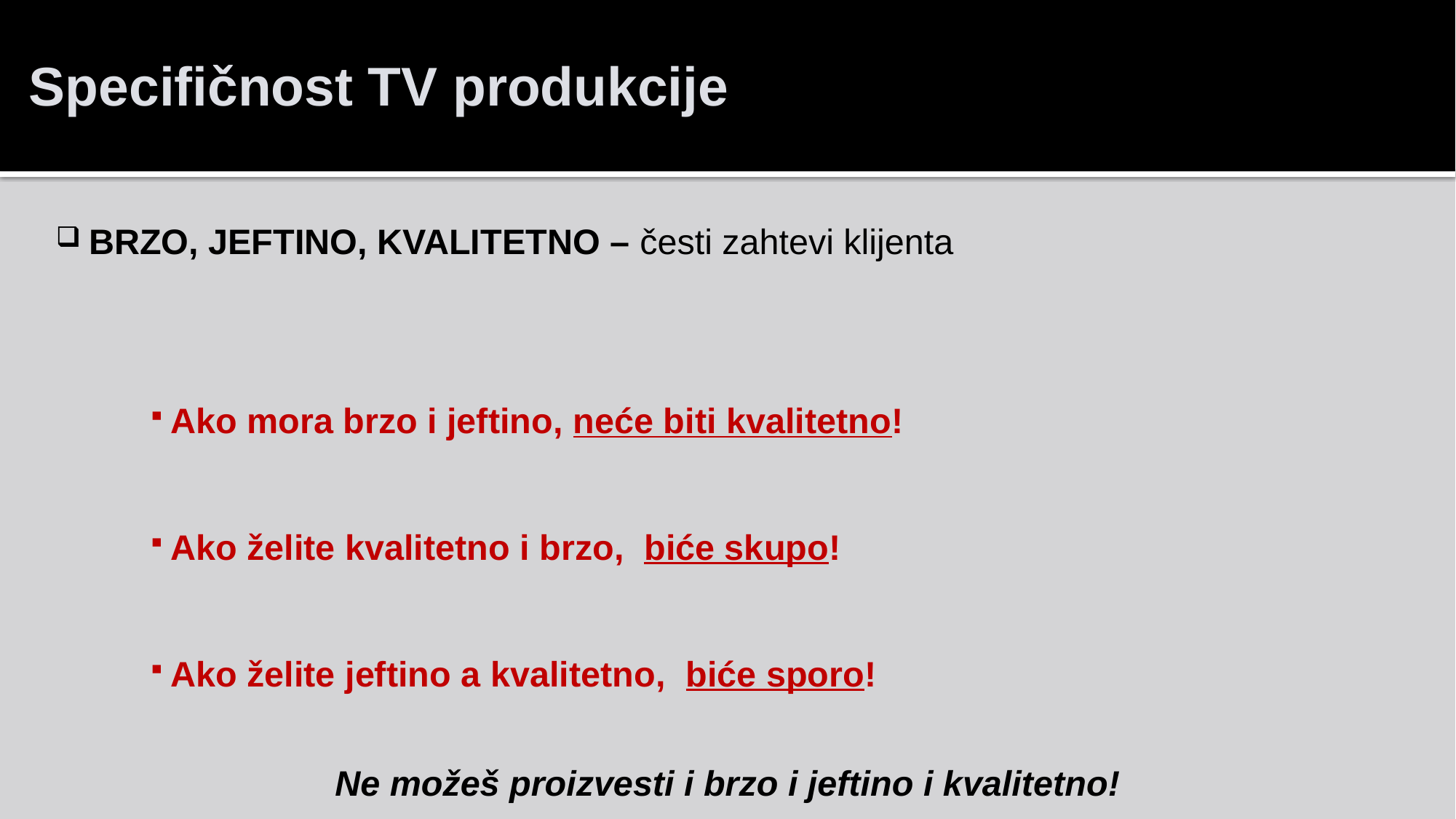

# Specifičnost TV produkcije

BRZO, JEFTINO, KVALITETNO – česti zahtevi klijenta

Ako mora brzo i jeftino, neće biti kvalitetno!

Ako želite kvalitetno i brzo,  biće skupo!

Ako želite jeftino a kvalitetno,  biće sporo!

Ne možeš proizvesti i brzo i jeftino i kvalitetno!